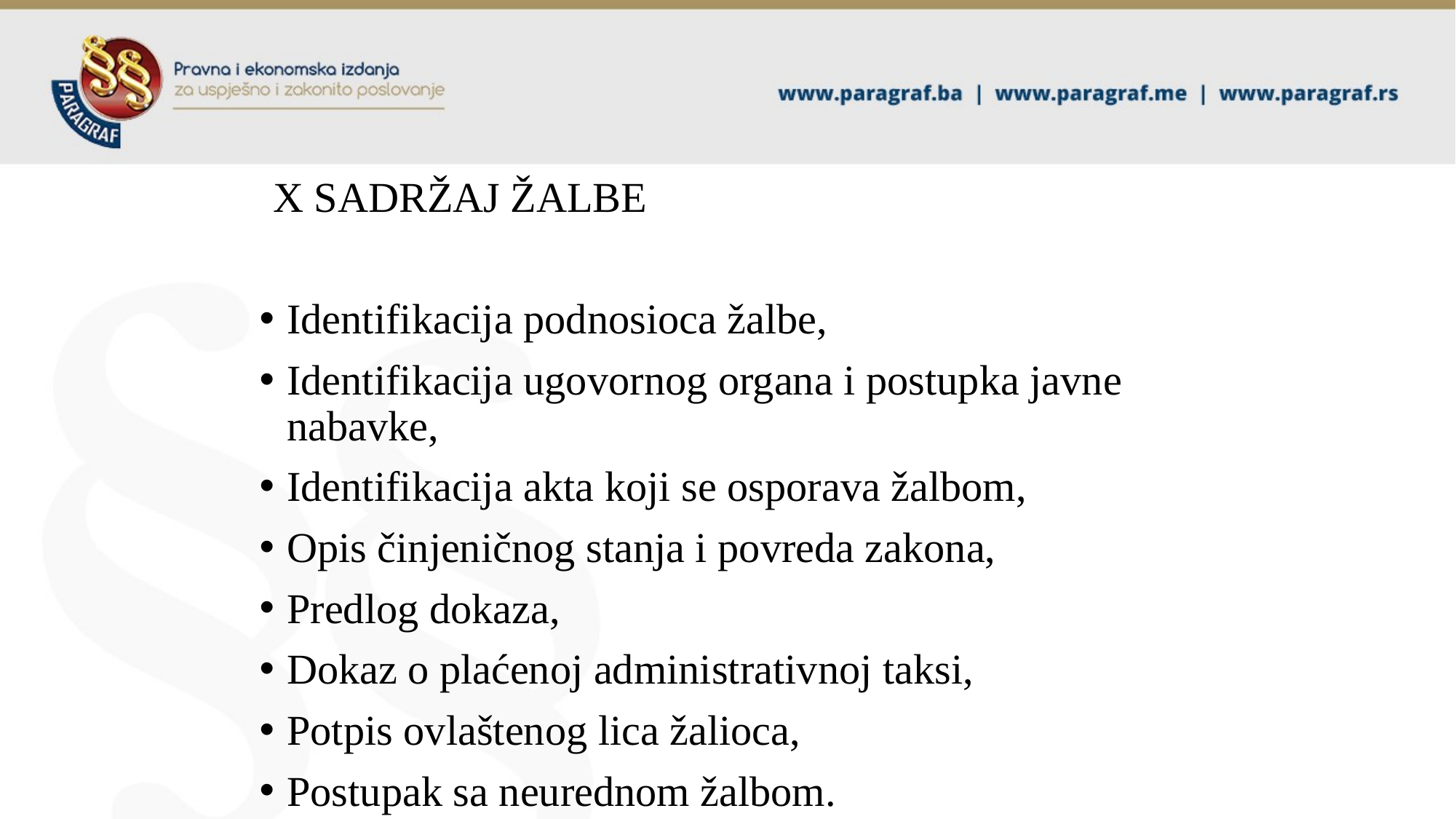

X SADRŽAJ ŽALBE

Identifikacija podnosioca žalbe,
Identifikacija ugovornog organa i postupka javne nabavke,
Identifikacija akta koji se osporava žalbom,
Opis činjeničnog stanja i povreda zakona,
Predlog dokaza,
Dokaz o plaćenoj administrativnoj taksi,
Potpis ovlaštenog lica žalioca,
Postupak sa neurednom žalbom.